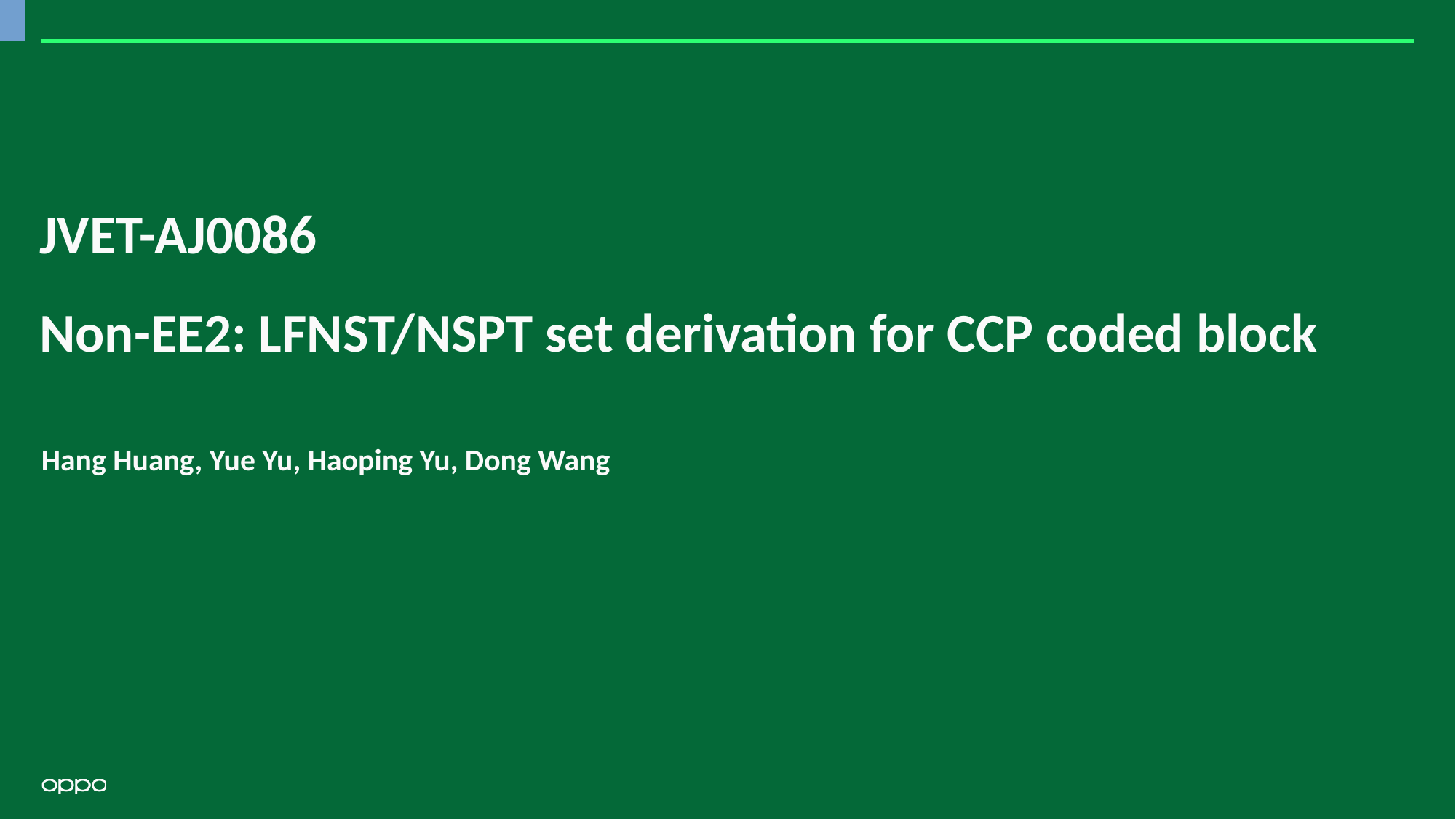

# JVET-AJ0086 Non-EE2: LFNST/NSPT set derivation for CCP coded block
Hang Huang, Yue Yu, Haoping Yu, Dong Wang